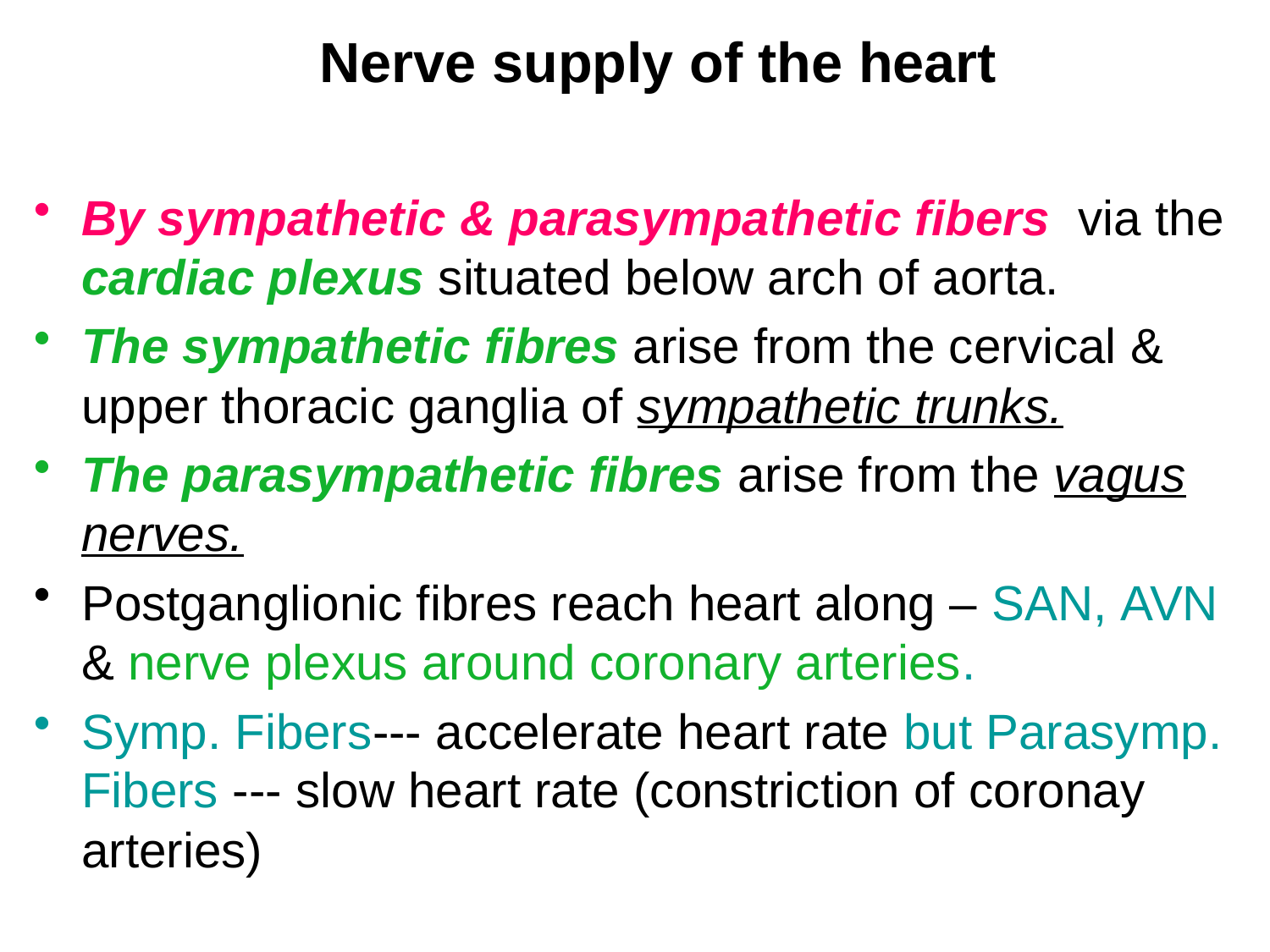

Nerve supply of the heart
By sympathetic & parasympathetic fibers  via the cardiac plexus situated below arch of aorta.
The sympathetic fibres arise from the cervical & upper thoracic ganglia of sympathetic trunks.
The parasympathetic fibres arise from the vagus nerves.
Postganglionic fibres reach heart along – SAN, AVN & nerve plexus around coronary arteries.
Symp. Fibers--- accelerate heart rate but Parasymp. Fibers --- slow heart rate (constriction of coronay arteries)